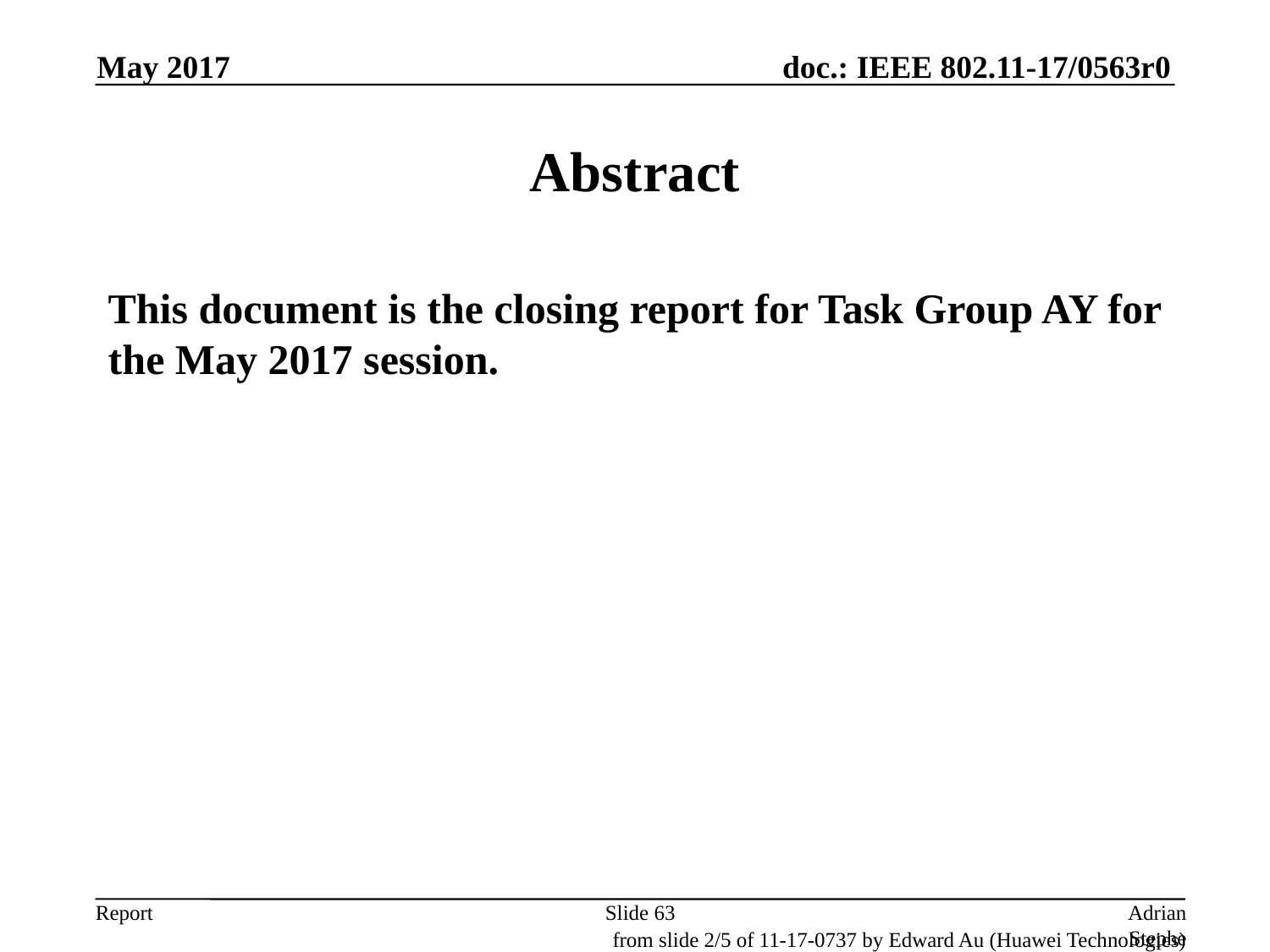

May 2017
# Abstract
This document is the closing report for Task Group AY for the May 2017 session.
Slide 63
Adrian Stephens, Intel Corporation
from slide 2/5 of 11-17-0737 by Edward Au (Huawei Technologies)